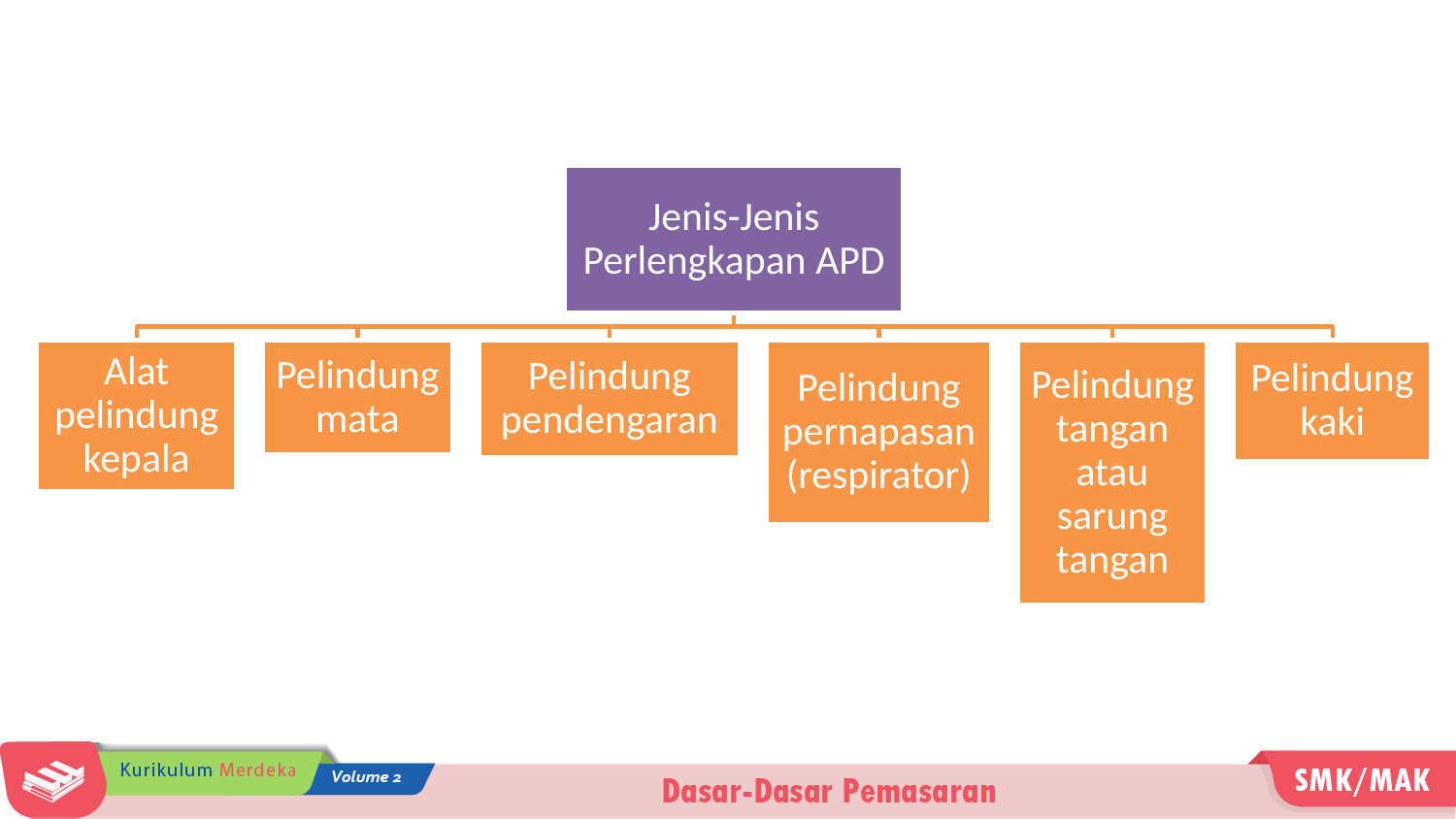

Jenis-Jenis Perlengkapan APD
Alat pelindung kepala
Pelindung mata
Pelindung pendengaran
Pelindung pernapasan (respirator)
Pelindung tangan atau sarung tangan
Pelindung kaki